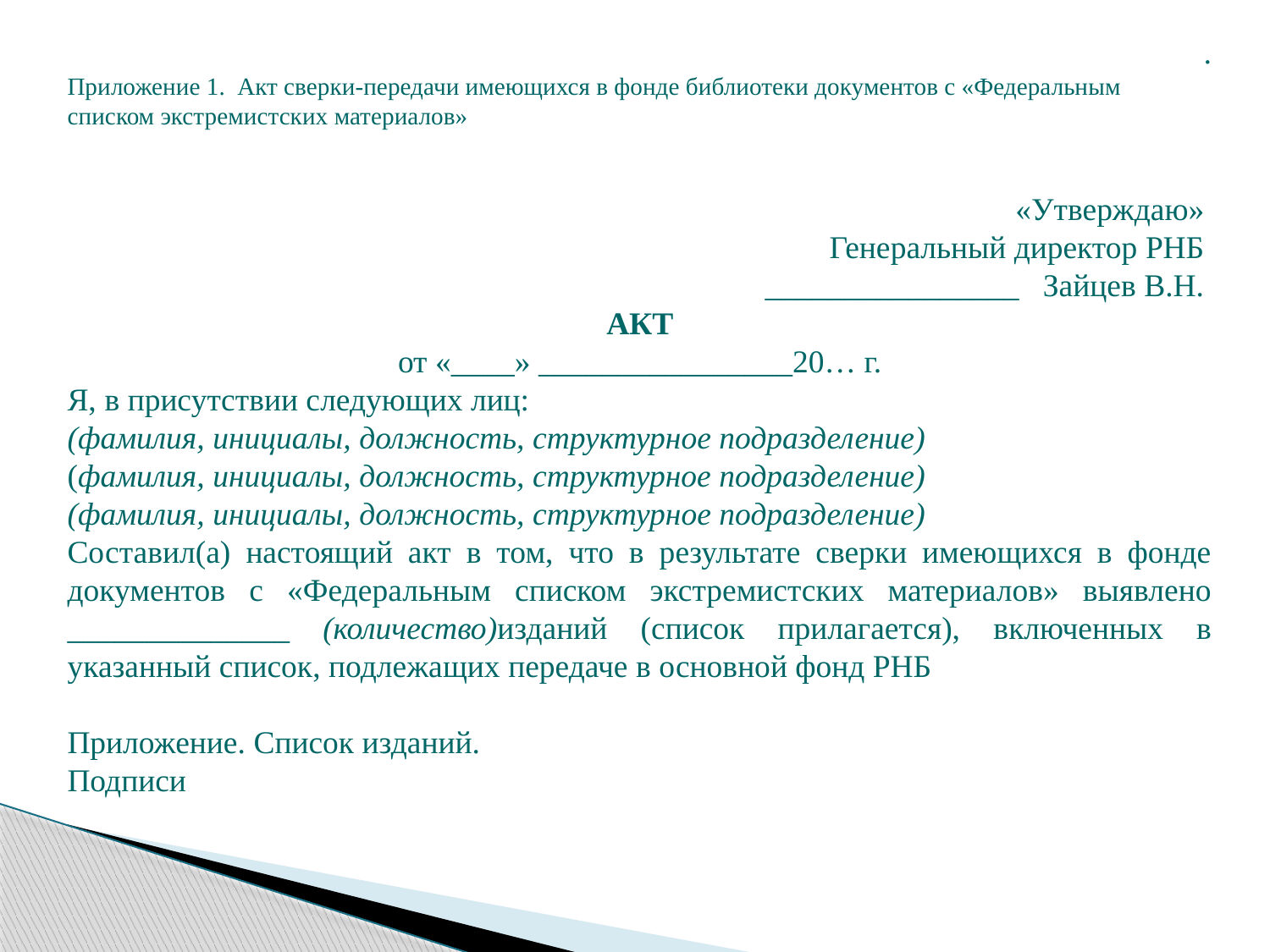

.
Приложение 1.  Акт сверки-передачи имеющихся в фонде библиотеки документов с «Федеральным списком экстремистских материалов»

«Утверждаю»
 Генеральный директор РНБ
________________   Зайцев В.Н.
АКТ
от «____» ________________20… г.
Я, в присутствии следующих лиц:
(фамилия, инициалы, должность, структурное подразделение)
(фамилия, инициалы, должность, структурное подразделение)
(фамилия, инициалы, должность, структурное подразделение)
Составил(а) настоящий акт в том, что в результате сверки имеющихся в фонде документов с «Федеральным списком экстремистских материалов» выявлено ______________ (количество)изданий (список прилагается), включенных в указанный список, подлежащих передаче в основной фонд РНБ

Приложение. Список изданий.
Подписи